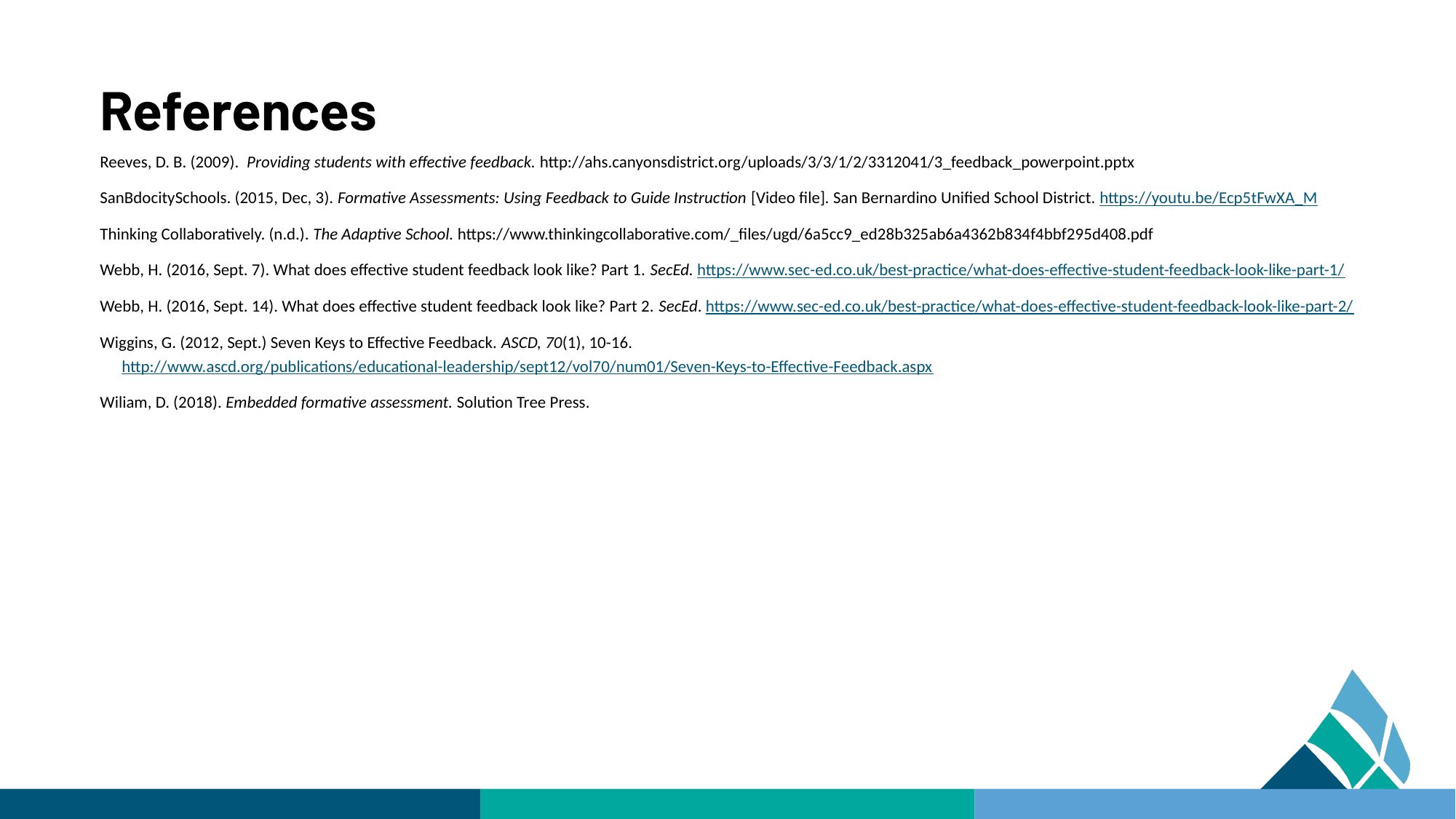

# References
Reeves, D. B. (2009).  Providing students with effective feedback. http://ahs.canyonsdistrict.org/uploads/3/3/1/2/3312041/3_feedback_powerpoint.pptx
SanBdocitySchools. (2015, Dec, 3). Formative Assessments: Using Feedback to Guide Instruction [Video file]. San Bernardino Unified School District. https://youtu.be/Ecp5tFwXA_M
Thinking Collaboratively. (n.d.). The Adaptive School. https://www.thinkingcollaborative.com/_files/ugd/6a5cc9_ed28b325ab6a4362b834f4bbf295d408.pdf
Webb, H. (2016, Sept. 7). What does effective student feedback look like? Part 1. SecEd. https://www.sec-ed.co.uk/best-practice/what-does-effective-student-feedback-look-like-part-1/
Webb, H. (2016, Sept. 14). What does effective student feedback look like? Part 2. SecEd. https://www.sec-ed.co.uk/best-practice/what-does-effective-student-feedback-look-like-part-2/
Wiggins, G. (2012, Sept.) Seven Keys to Effective Feedback. ASCD, 70(1), 10-16. http://www.ascd.org/publications/educational-leadership/sept12/vol70/num01/Seven-Keys-to-Effective-Feedback.aspx
Wiliam, D. (2018). Embedded formative assessment. Solution Tree Press.